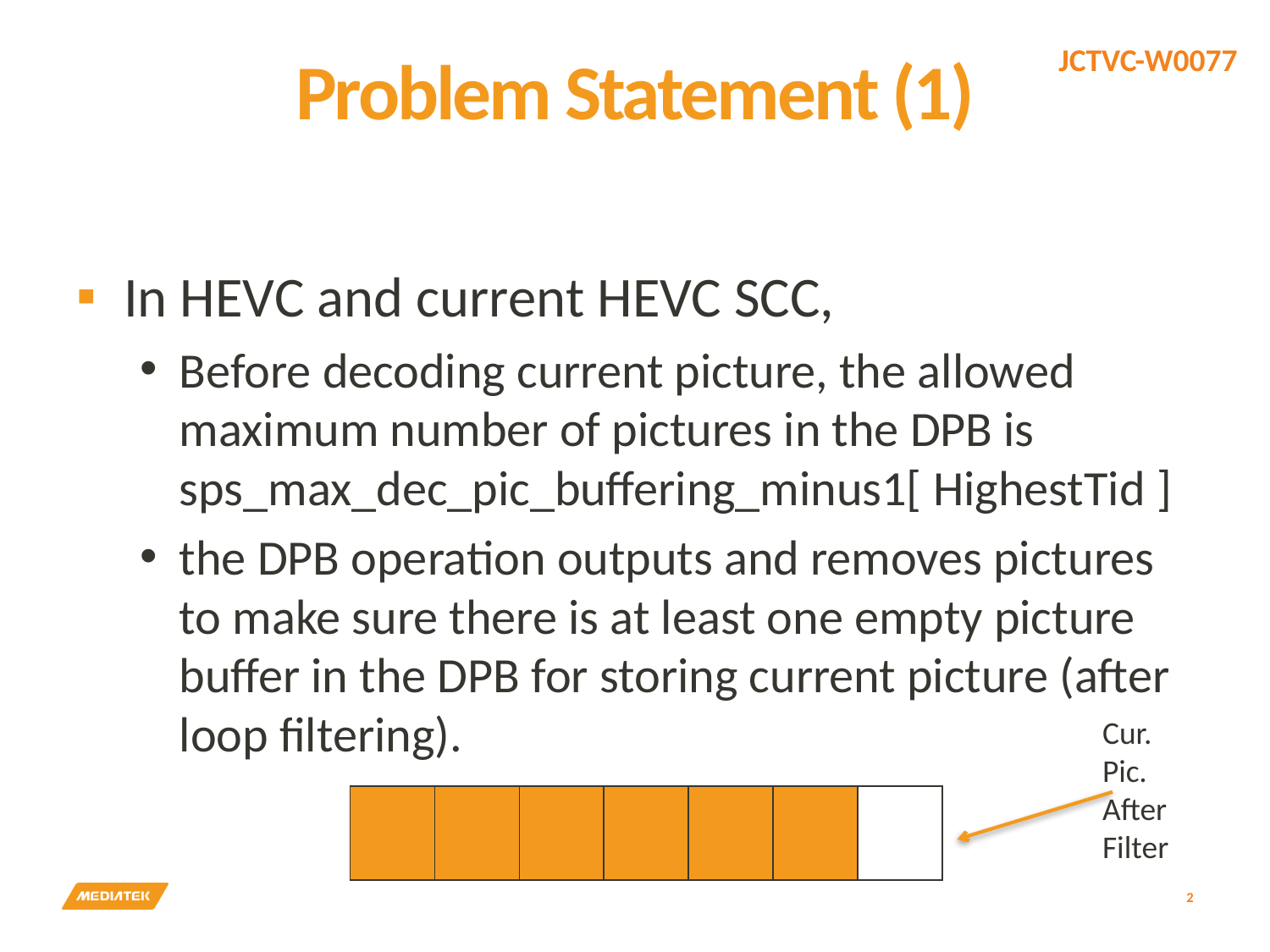

# Problem Statement (1)
In HEVC and current HEVC SCC,
Before decoding current picture, the allowed maximum number of pictures in the DPB is sps_max_dec_pic_buffering_minus1[ HighestTid ]
the DPB operation outputs and removes pictures to make sure there is at least one empty picture buffer in the DPB for storing current picture (after loop filtering).

Cur. Pic.
After
Filter
|  |  |  |  |  |  |  |
| --- | --- | --- | --- | --- | --- | --- |
2